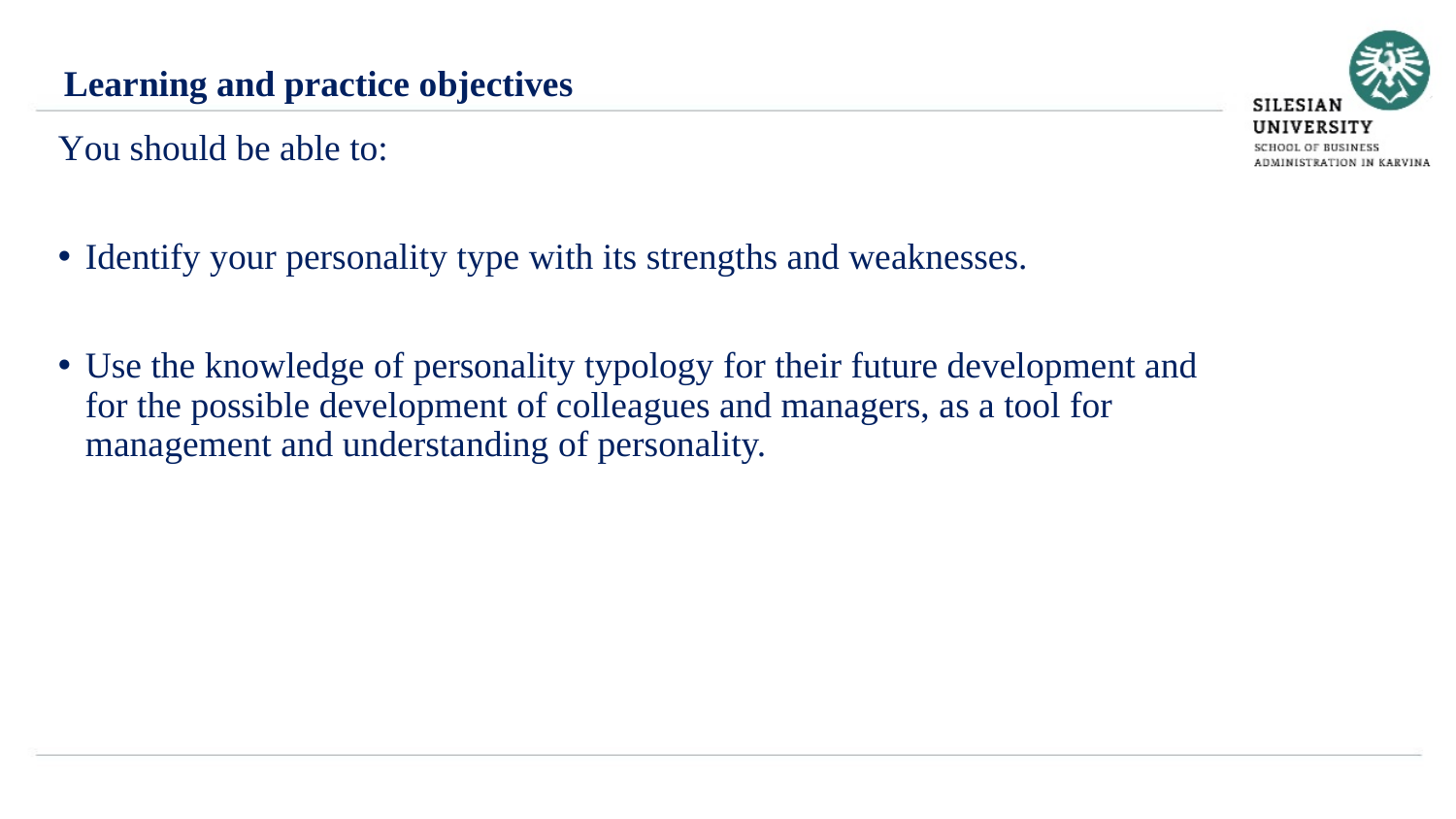

Learning and practice objectives
You should be able to:

Identify your personality type with its strengths and weaknesses.

Use the knowledge of personality typology for their future development and for the possible development of colleagues and managers, as a tool for management and understanding of personality.